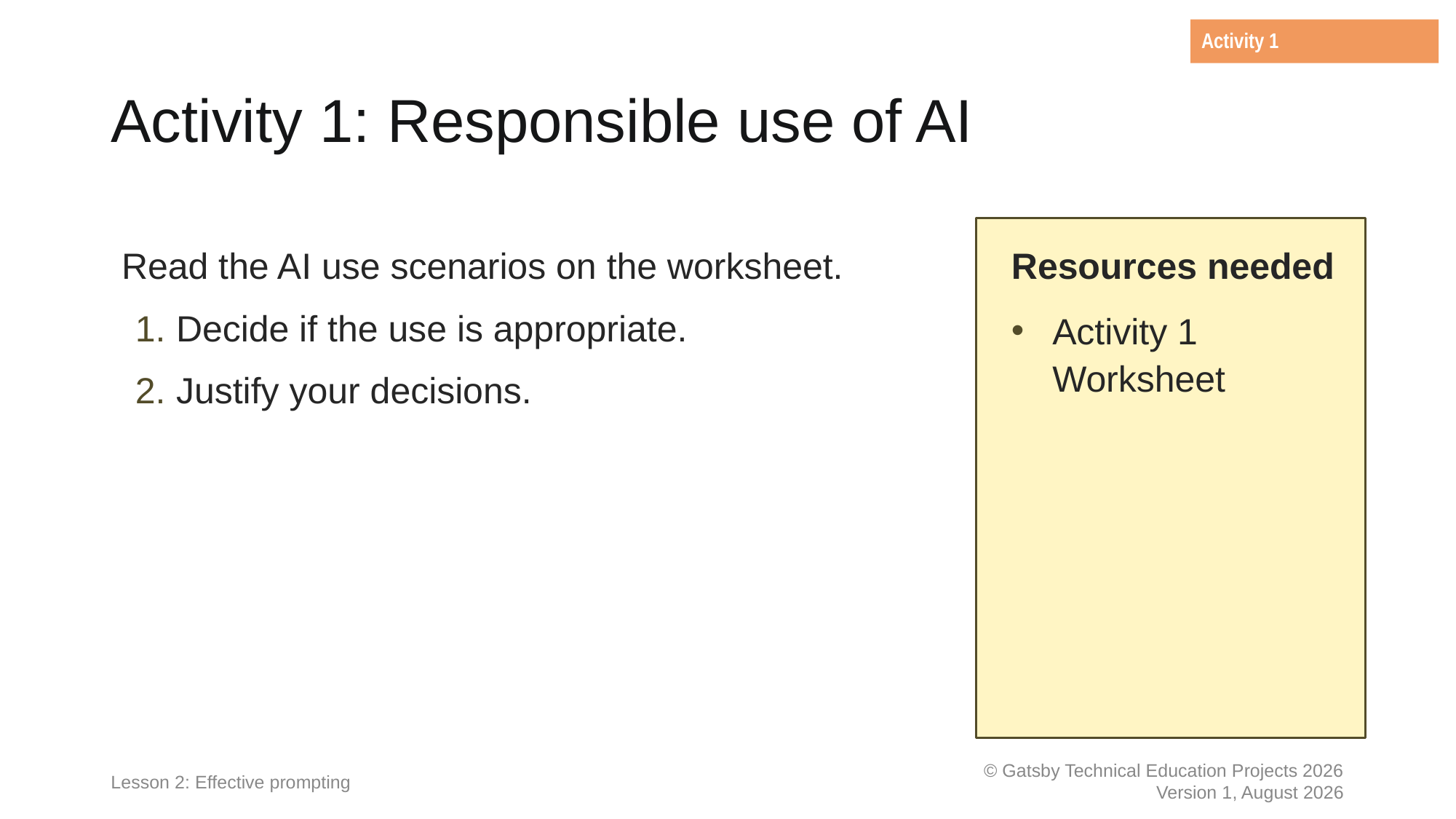

Activity 1
# Activity 1: Responsible use of AI
Read the AI use scenarios on the worksheet.
Decide if the use is appropriate.
Justify your decisions.
Resources needed
Activity 1 Worksheet
Lesson 2: Effective prompting